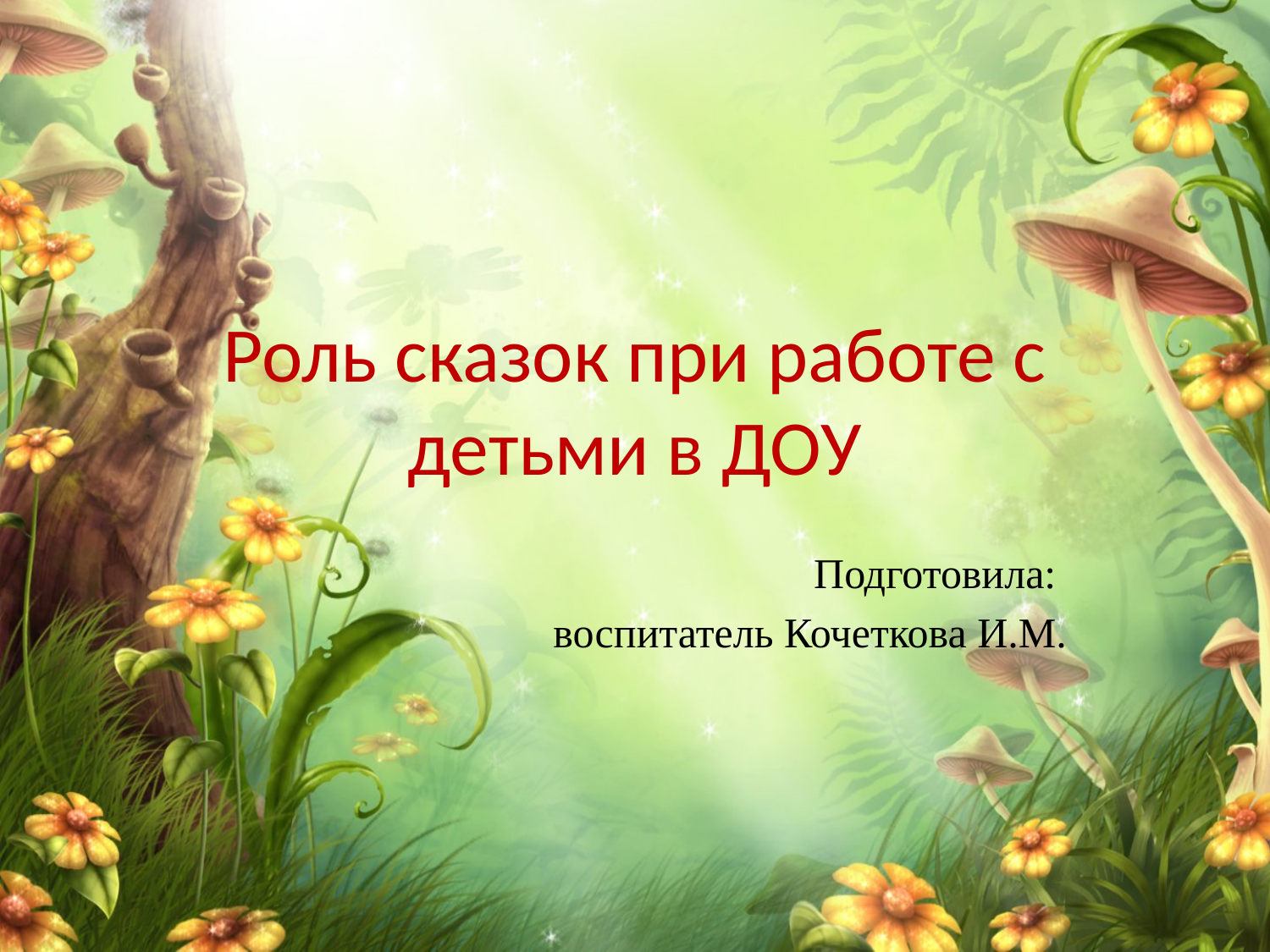

# Роль сказок при работе с детьми в ДОУ
Подготовила:
воспитатель Кочеткова И.М.